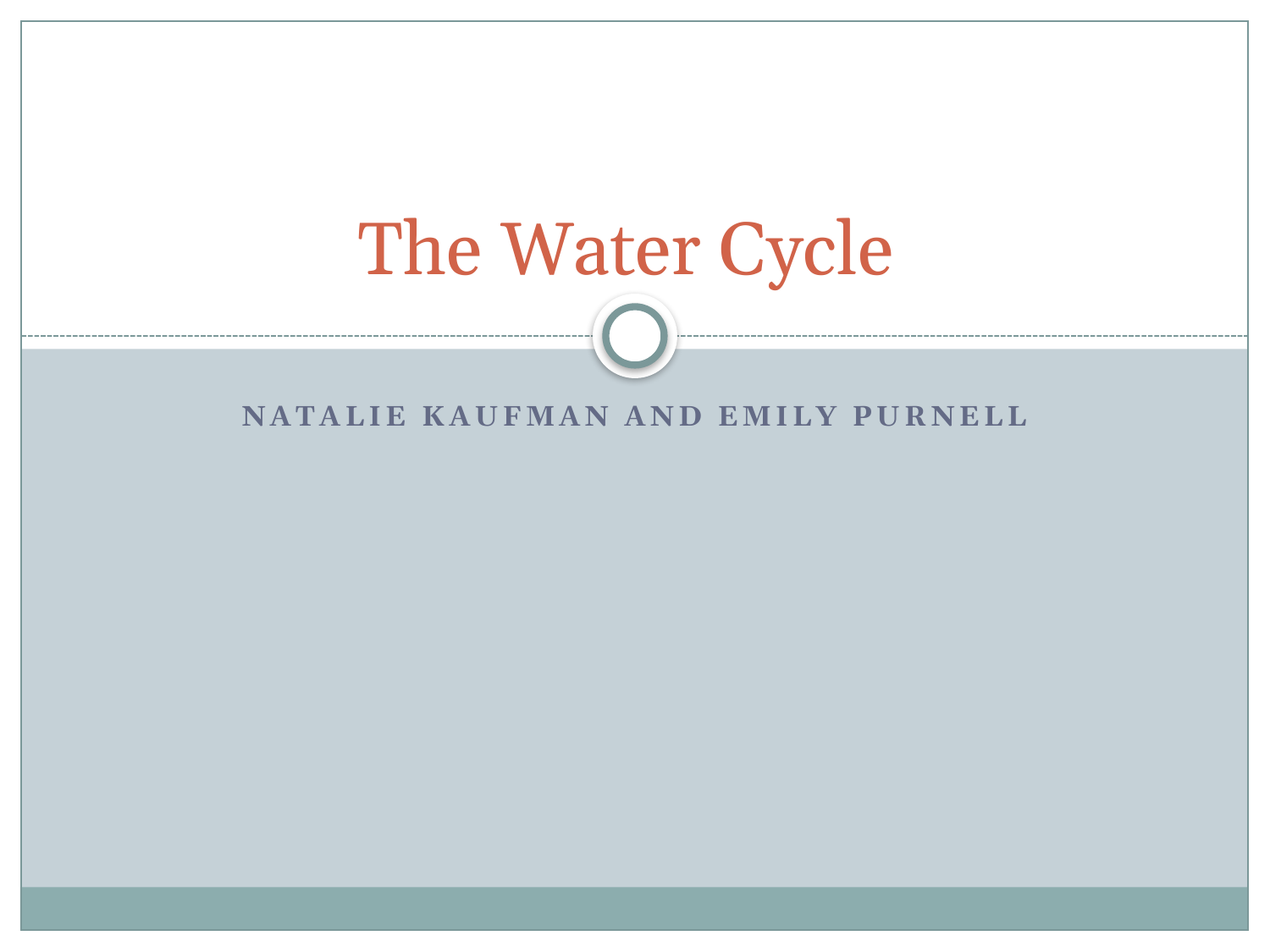

# The Water Cycle
Natalie Kaufman and Emily Purnell